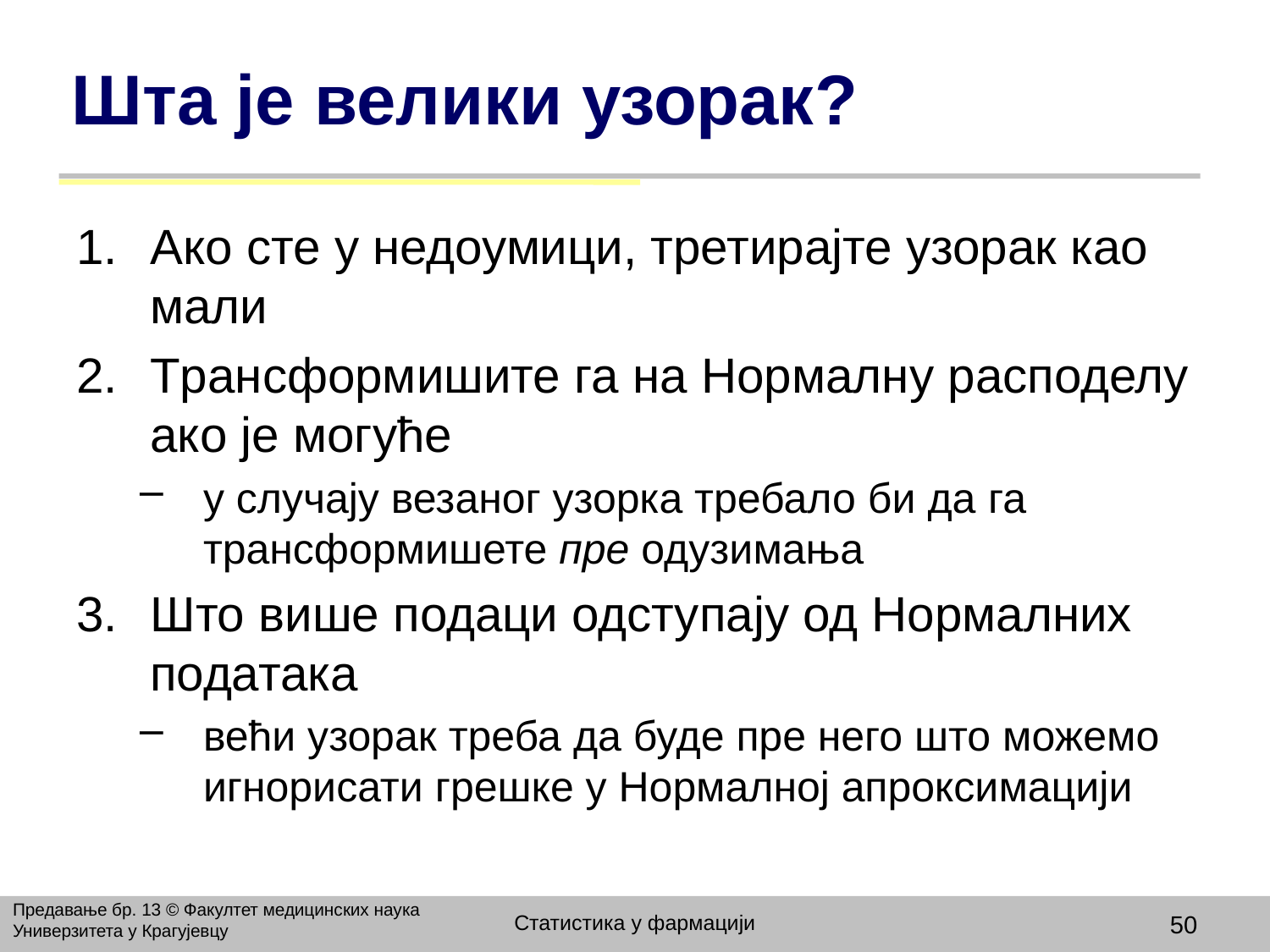

# Шта је велики узорак?
Ако сте у недоумици, третирајте узорак као мали
Трансформишите га на Нормалну расподелу ако је могуће
у случају везаног узорка требало би да га трансформишете пре одузимања
Што више подаци одступају од Нормалних података
већи узорак треба да буде пре него што можемо игнорисати грешке у Нормалној апроксимацији
Предавање бр. 13 © Факултет медицинских наука Универзитета у Крагујевцу
Статистика у фармацији
50